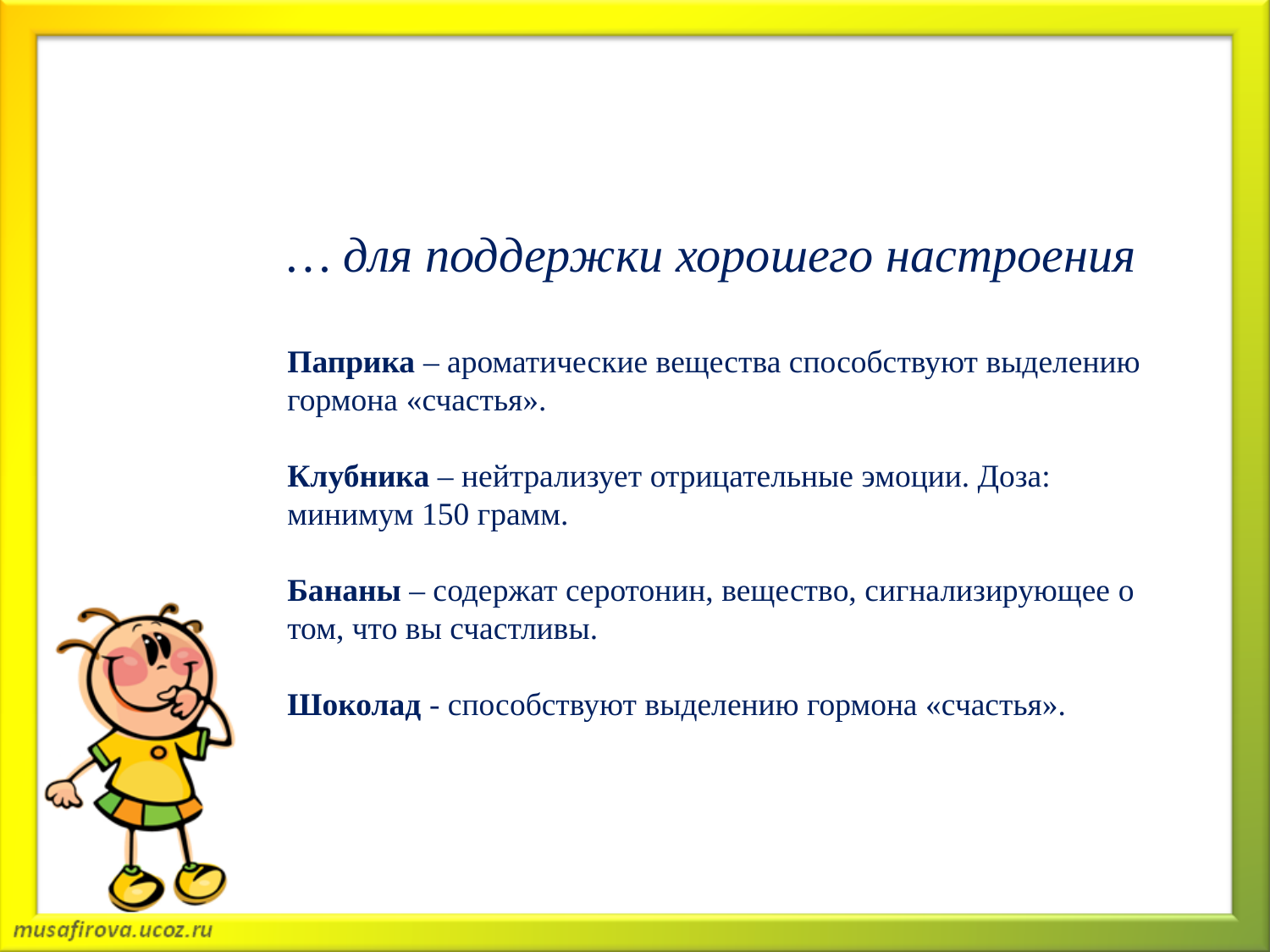

… для поддержки хорошего настроения

Паприка – ароматические вещества способствуют выделению гормона «счастья».

Клубника – нейтрализует отрицательные эмоции. Доза: минимум 150 грамм.

Бананы – содержат серотонин, вещество, сигнализирующее о том, что вы счастливы.

Шоколад - способствуют выделению гормона «счастья».